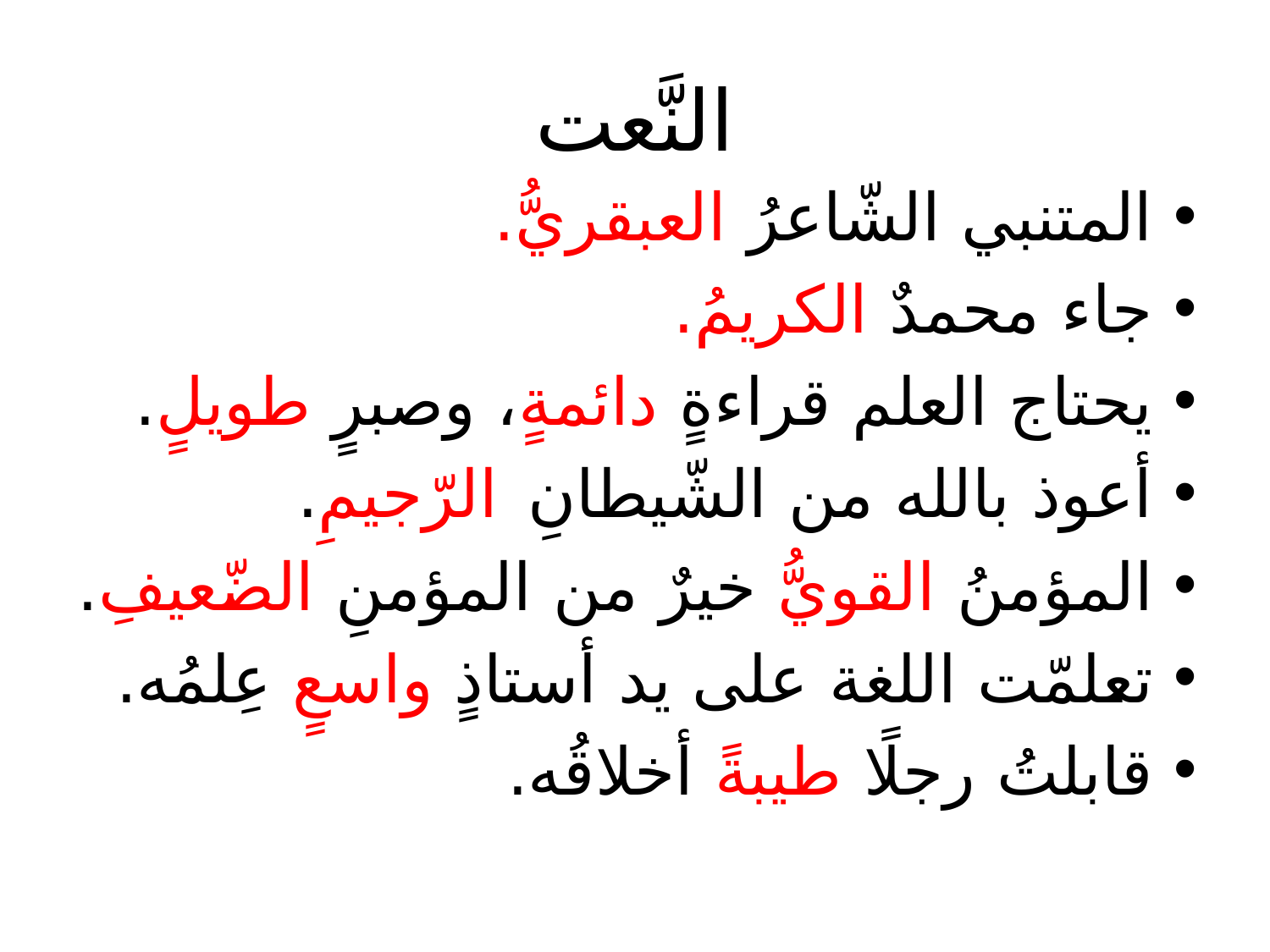

# النَّعت
المتنبي الشّاعرُ العبقريُّ.
جاء محمدٌ الكريمُ.
يحتاج العلم قراءةٍ دائمةٍ، وصبرٍ طويلٍ.
أعوذ بالله من الشّيطانِ الرّجيمِ.
المؤمنُ القويُّ خيرٌ من المؤمنِ الضّعيفِ.
تعلمّت اللغة على يد أستاذٍ واسعٍ عِلمُه.
قابلتُ رجلًا طيبةً أخلاقُه.